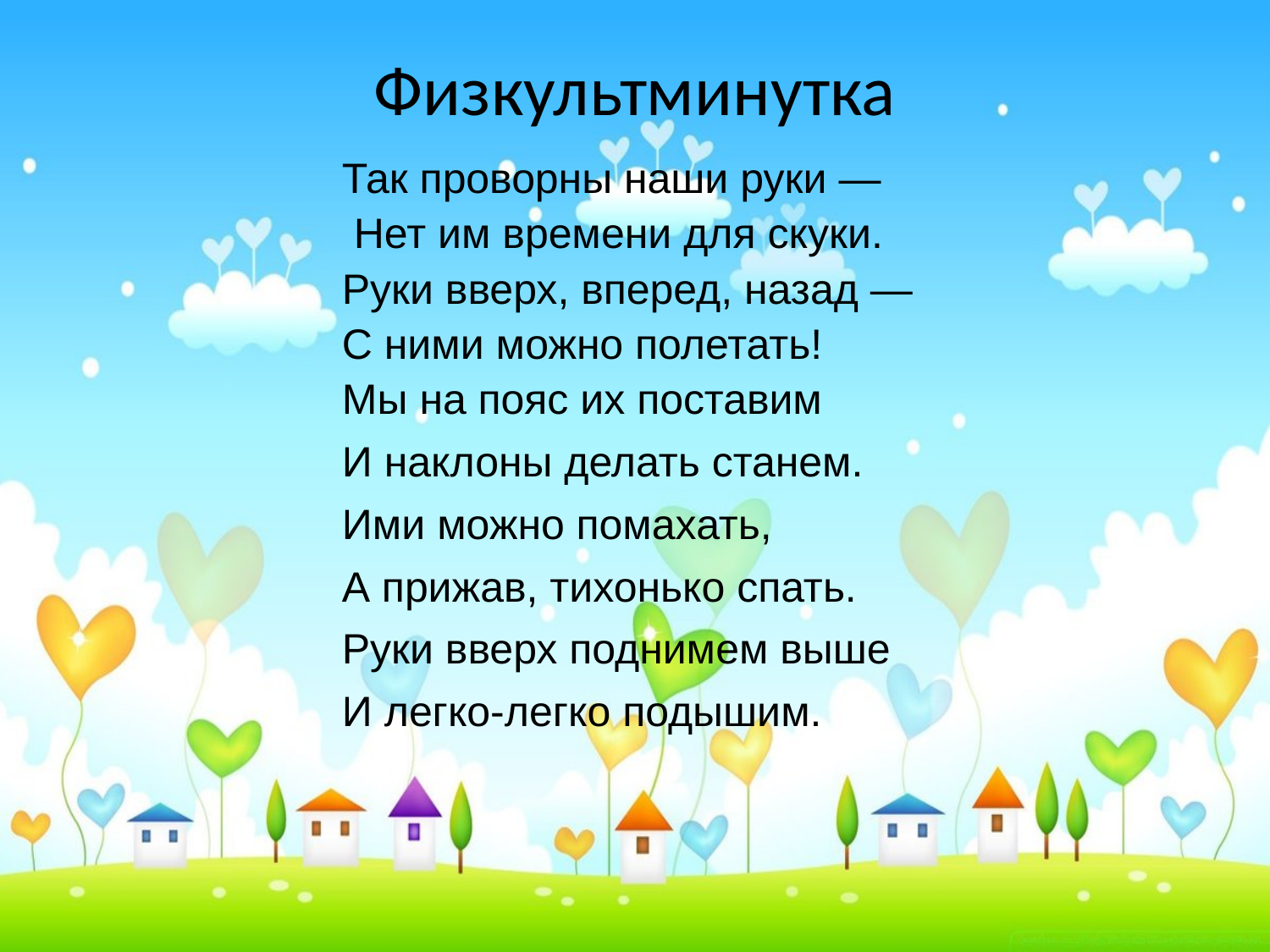

# Физкультминутка
Так проворны наши руки —
 Нет им времени для скуки.
Руки вверх, вперед, назад —
С ними можно полетать!
Мы на пояс их поставим
И наклоны делать станем.
Ими можно помахать,
А прижав, тихонько спать.
Руки вверх поднимем выше
И легко-легко подышим.